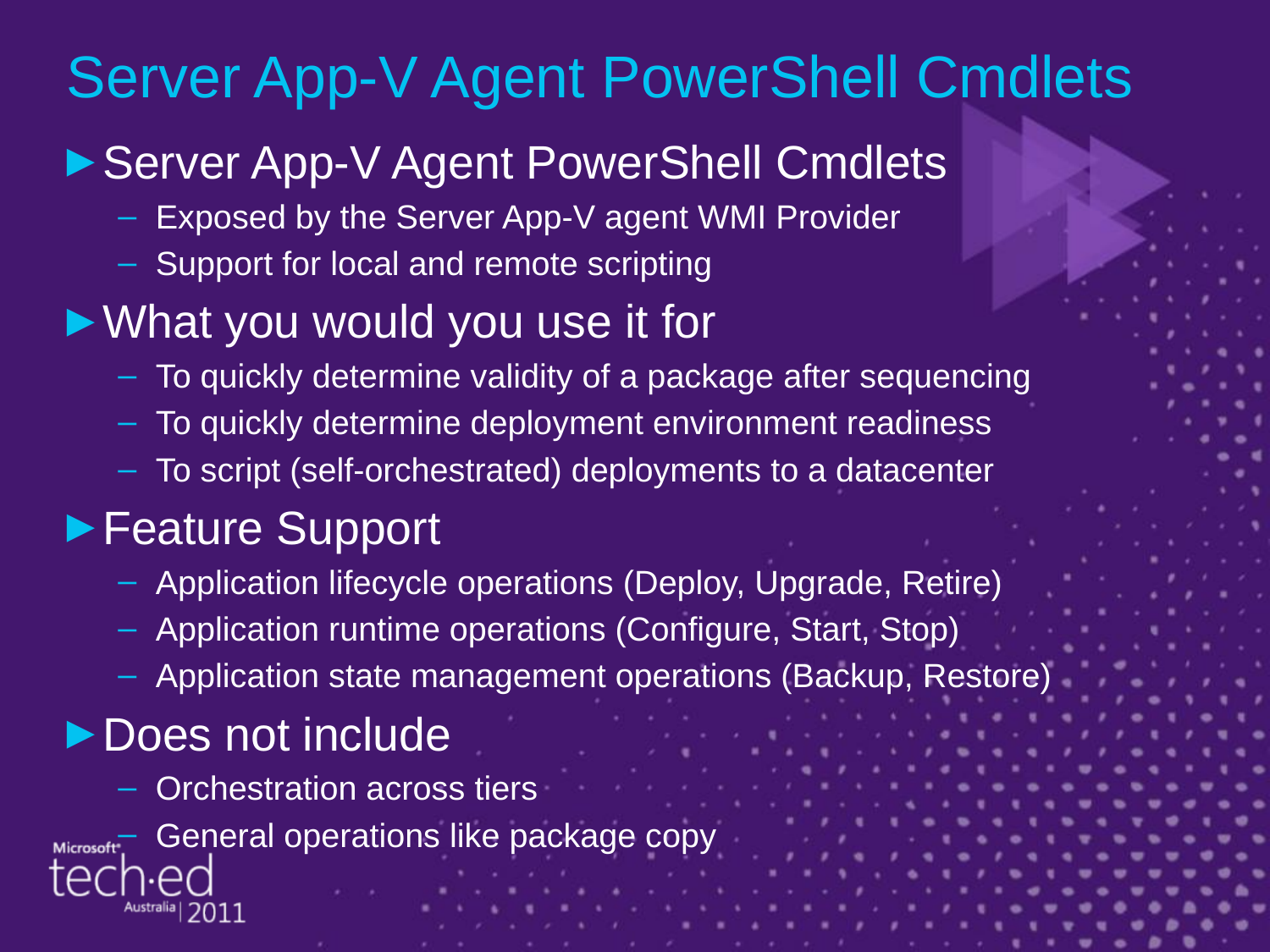

# Server App-V Agent PowerShell Cmdlets
Server App-V Agent PowerShell Cmdlets
Exposed by the Server App-V agent WMI Provider
Support for local and remote scripting
What you would you use it for
To quickly determine validity of a package after sequencing
To quickly determine deployment environment readiness
To script (self-orchestrated) deployments to a datacenter
Feature Support
Application lifecycle operations (Deploy, Upgrade, Retire)
Application runtime operations (Configure, Start, Stop)
Application state management operations (Backup, Restore)
Does not include
Orchestration across tiers
General operations like package copy